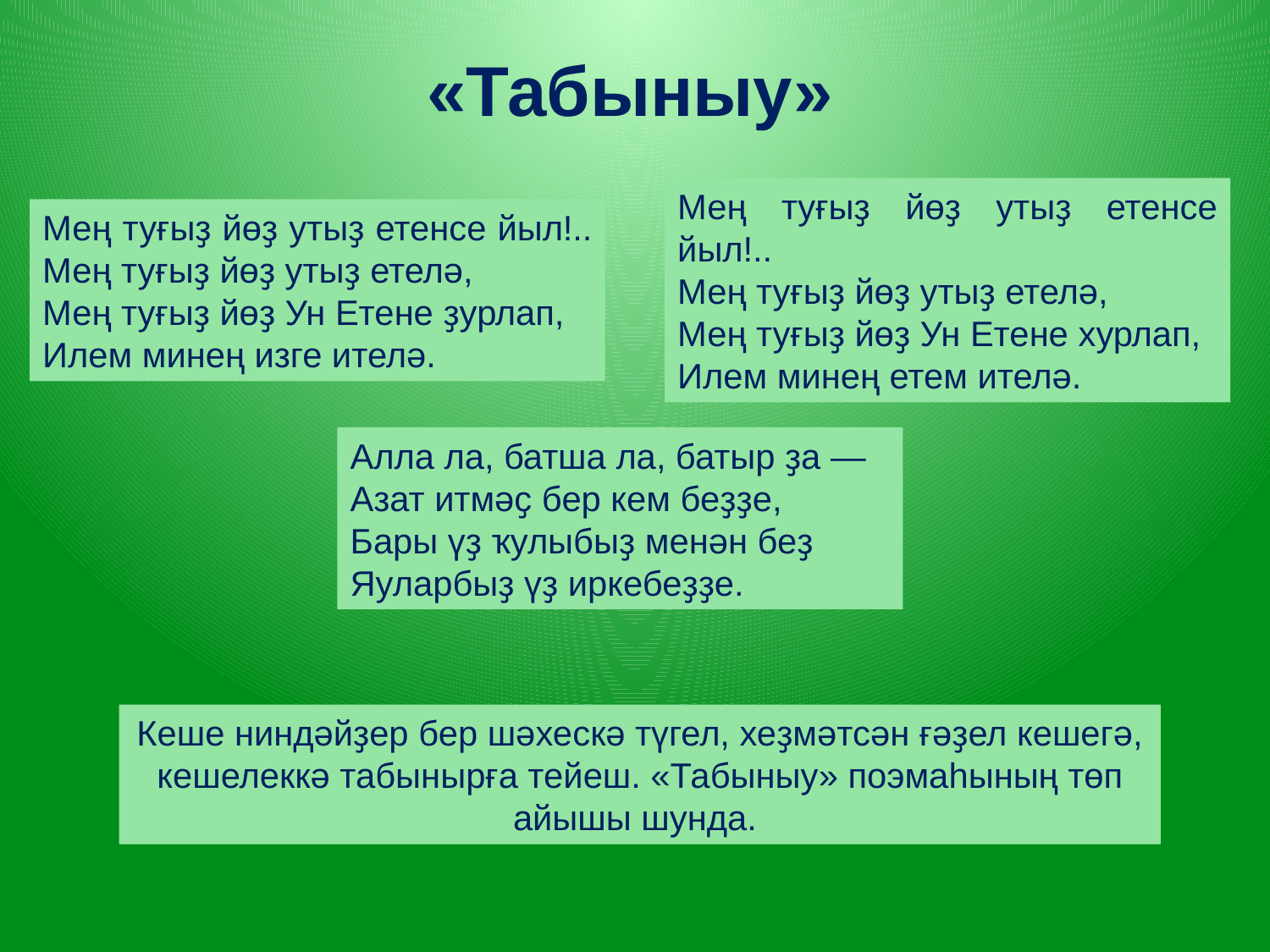

«Табыныу»
Мең туғыҙ йөҙ утыҙ етенсе йыл!..
Мең туғыҙ йөҙ утыҙ етелә,
Мең туғыҙ йөҙ Ун Етене ҙурлап,
Илем минең изге ителә.
Мең туғыҙ йөҙ утыҙ етенсе йыл!..
Мең туғыҙ йөҙ утыҙ етелә,
Мең туғыҙ йөҙ Ун Етене хурлап,
Илем минең етем ителә.
Алла ла, батша ла, батыр ҙа —
Азат итмәҫ бер кем беҙҙе,
Бары үҙ ҡулыбыҙ менән беҙ
Яуларбыҙ үҙ иркебеҙҙе.
Кеше ниндәйҙер бер шәхескә түгел, хеҙмәтсән ғәҙел кешегә, кешелеккә табынырға тейеш. «Табыныу» поэмаһының төп айышы шунда.